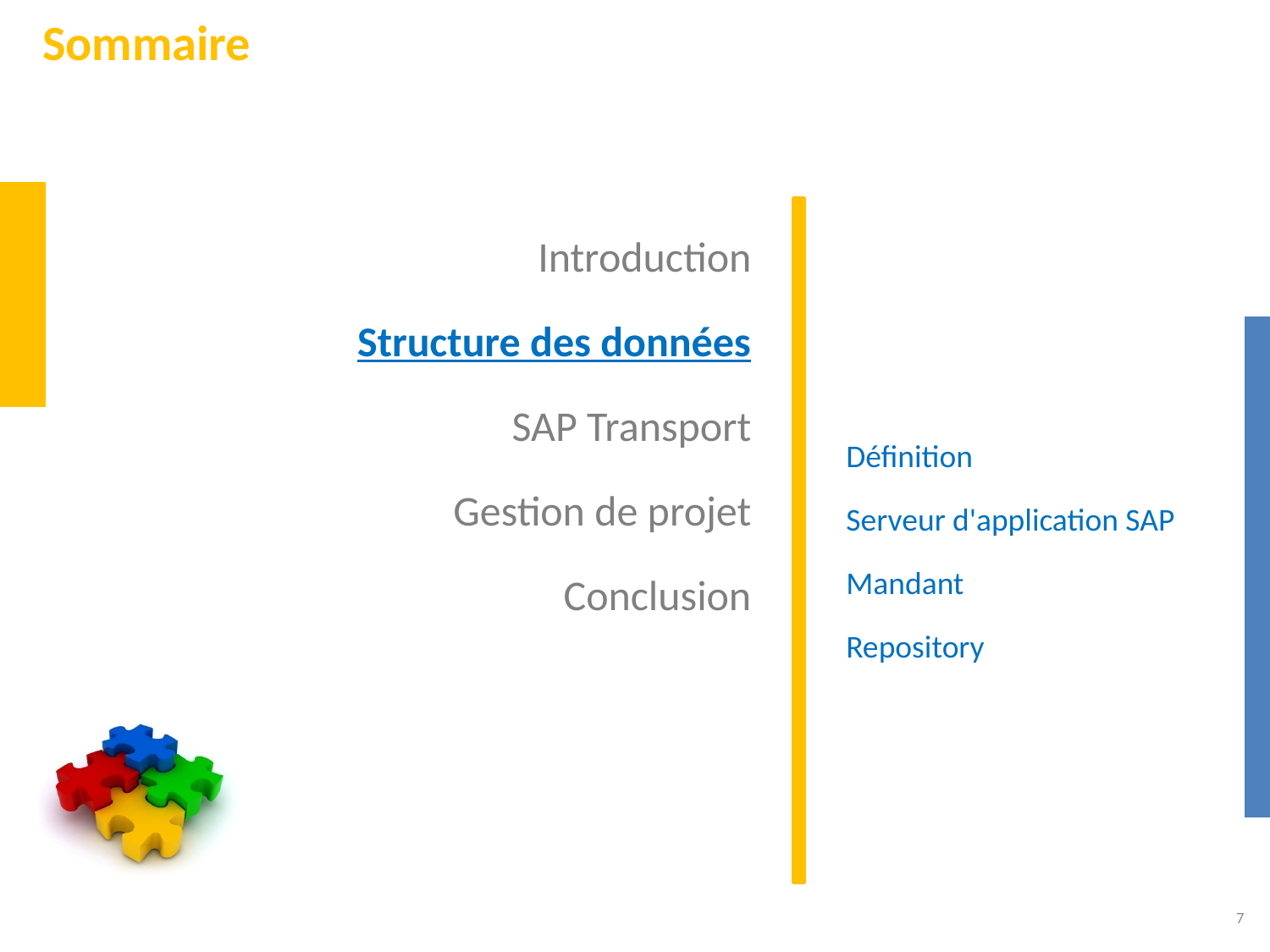

# Sommaire
Introduction
Structure des données
SAP Transport
Gestion de projet
Conclusion
Définition
Serveur d'application SAP
Mandant
Repository
7